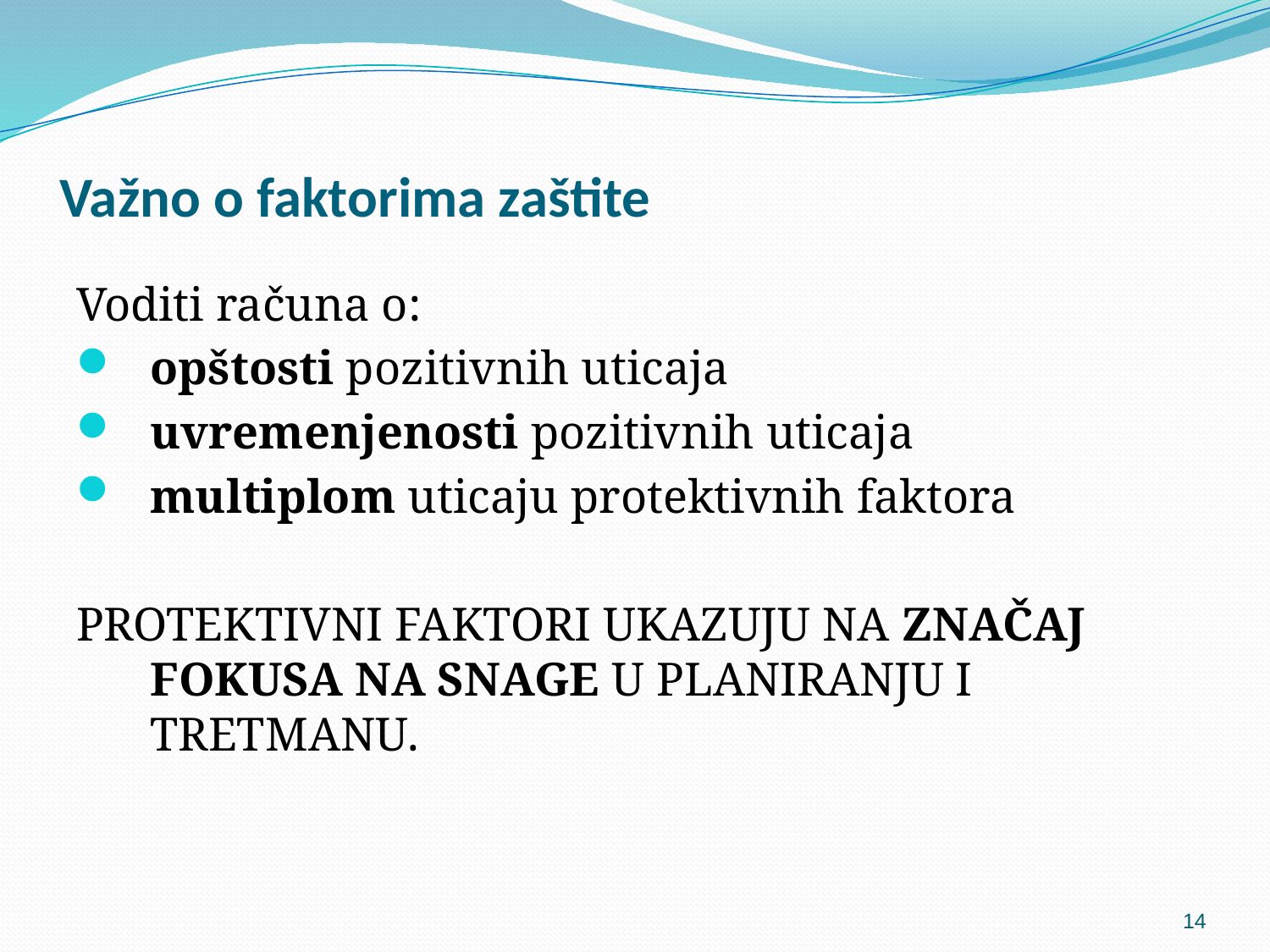

# Važno o faktorima zaštite
Voditi računa o:
opštosti pozitivnih uticaja
uvremenjenosti pozitivnih uticaja
multiplom uticaju protektivnih faktora

PROTEKTIVNI FAKTORI UKAZUJU NA ZNAČAJ FOKUSA NA SNAGE U PLANIRANJU I TRETMANU.
14